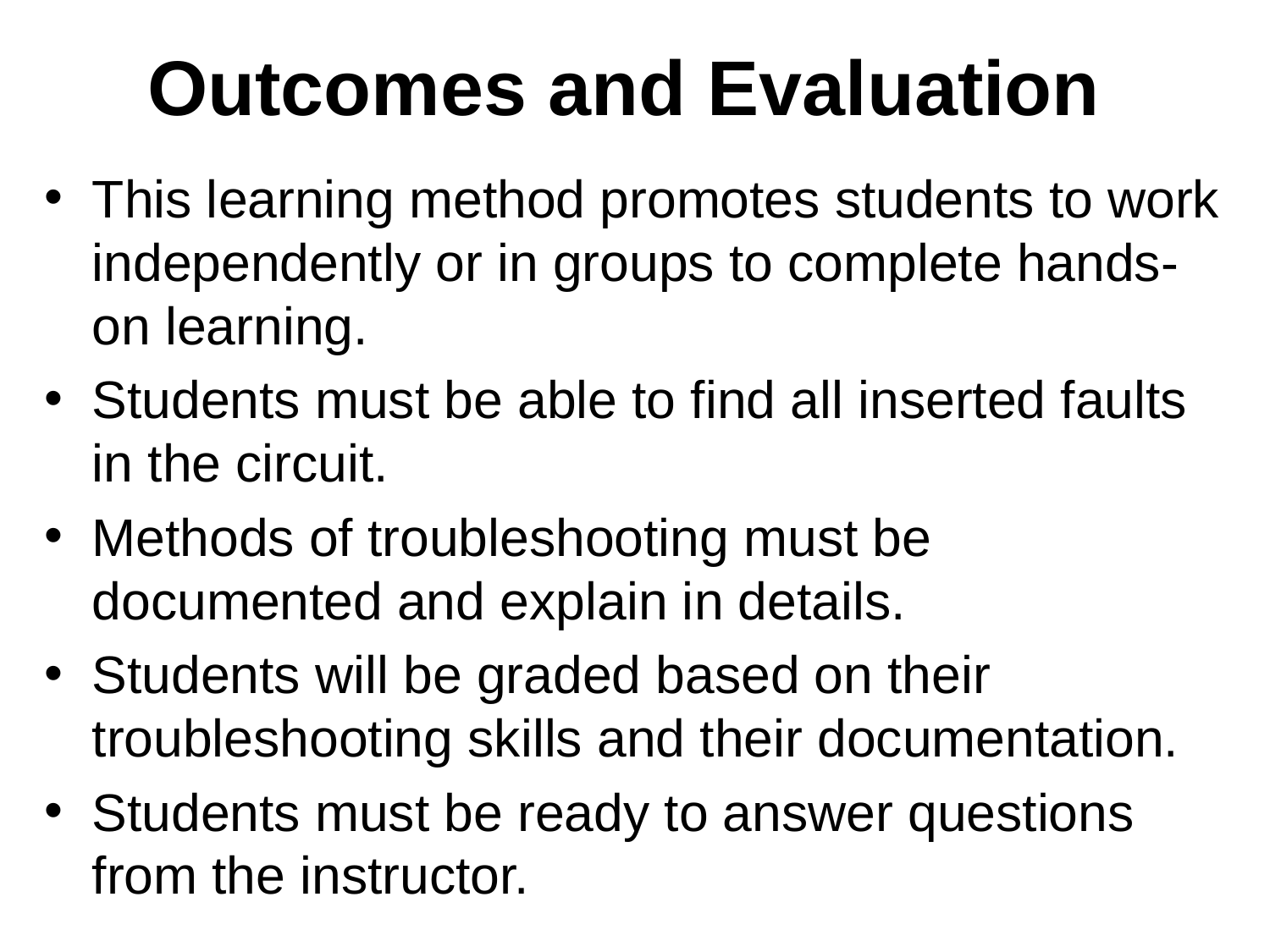

# Outcomes and Evaluation
This learning method promotes students to work independently or in groups to complete hands-on learning.
Students must be able to find all inserted faults in the circuit.
Methods of troubleshooting must be documented and explain in details.
Students will be graded based on their troubleshooting skills and their documentation.
Students must be ready to answer questions from the instructor.